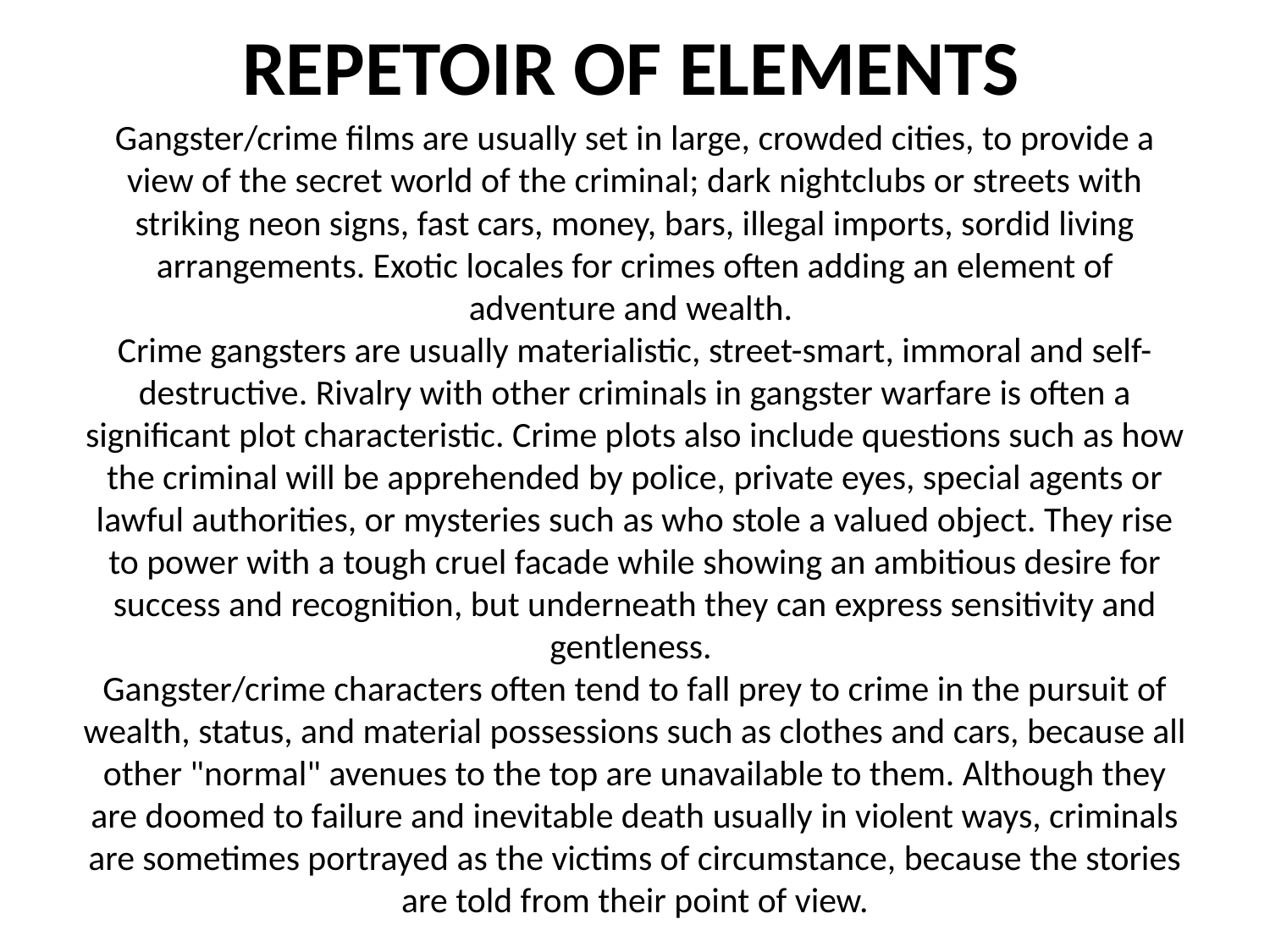

# REPETOIR OF ELEMENTS
Gangster/crime films are usually set in large, crowded cities, to provide a view of the secret world of the criminal; dark nightclubs or streets with striking neon signs, fast cars, money, bars, illegal imports, sordid living arrangements. Exotic locales for crimes often adding an element of adventure and wealth.
Crime gangsters are usually materialistic, street-smart, immoral and self-destructive. Rivalry with other criminals in gangster warfare is often a significant plot characteristic. Crime plots also include questions such as how the criminal will be apprehended by police, private eyes, special agents or lawful authorities, or mysteries such as who stole a valued object. They rise to power with a tough cruel facade while showing an ambitious desire for success and recognition, but underneath they can express sensitivity and gentleness.
Gangster/crime characters often tend to fall prey to crime in the pursuit of wealth, status, and material possessions such as clothes and cars, because all other "normal" avenues to the top are unavailable to them. Although they are doomed to failure and inevitable death usually in violent ways, criminals are sometimes portrayed as the victims of circumstance, because the stories are told from their point of view.